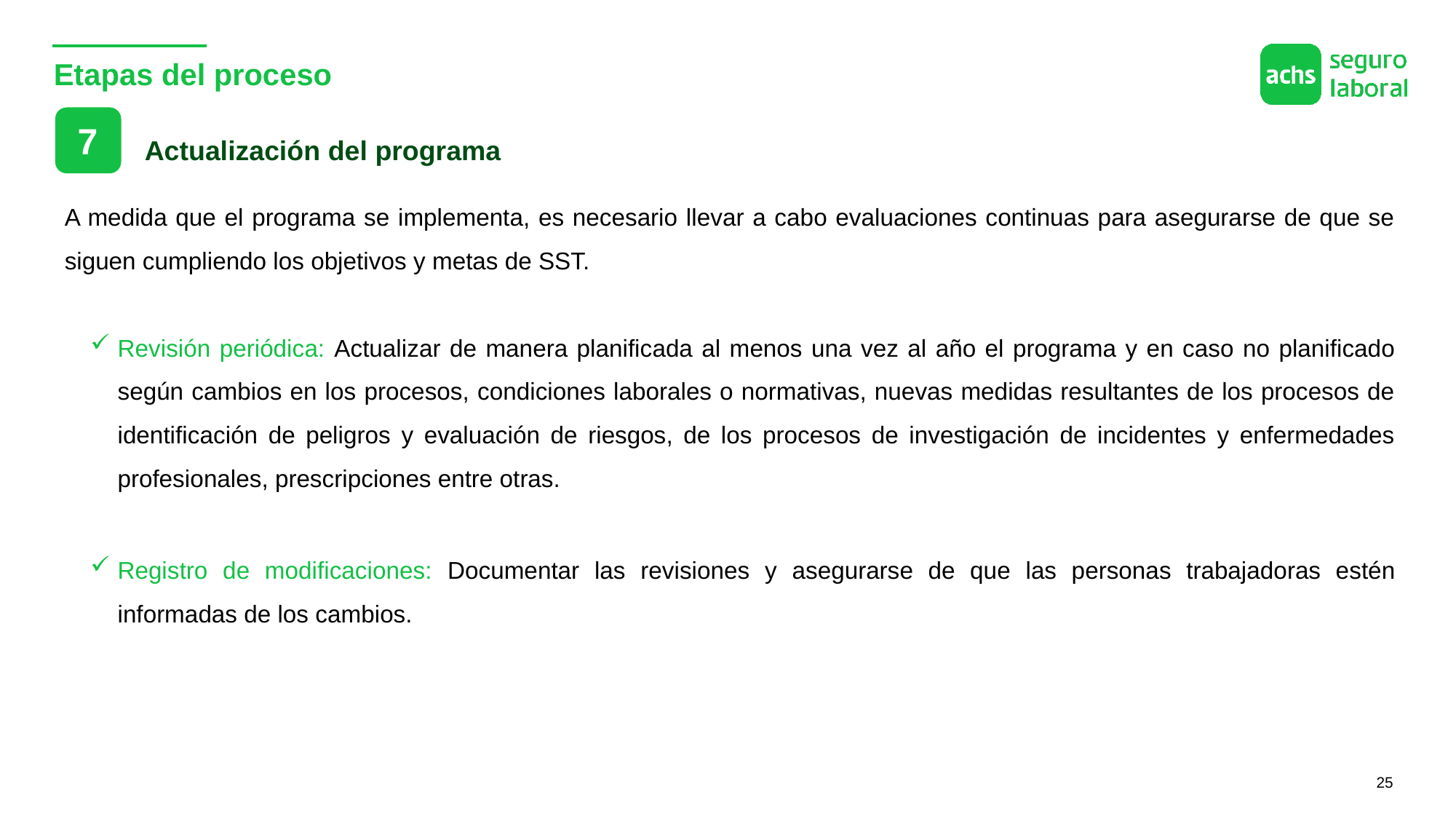

# Etapas del proceso

7
Actualización del programa
A medida que el programa se implementa, es necesario llevar a cabo evaluaciones continuas para asegurarse de que se siguen cumpliendo los objetivos y metas de SST.

Revisión periódica: Actualizar de manera planificada al menos una vez al año el programa y en caso no planificado según cambios en los procesos, condiciones laborales o normativas, nuevas medidas resultantes de los procesos de identificación de peligros y evaluación de riesgos, de los procesos de investigación de incidentes y enfermedades profesionales, prescripciones entre otras.

Registro de modificaciones: Documentar las revisiones y asegurarse de que las personas trabajadoras estén informadas de los cambios.
25